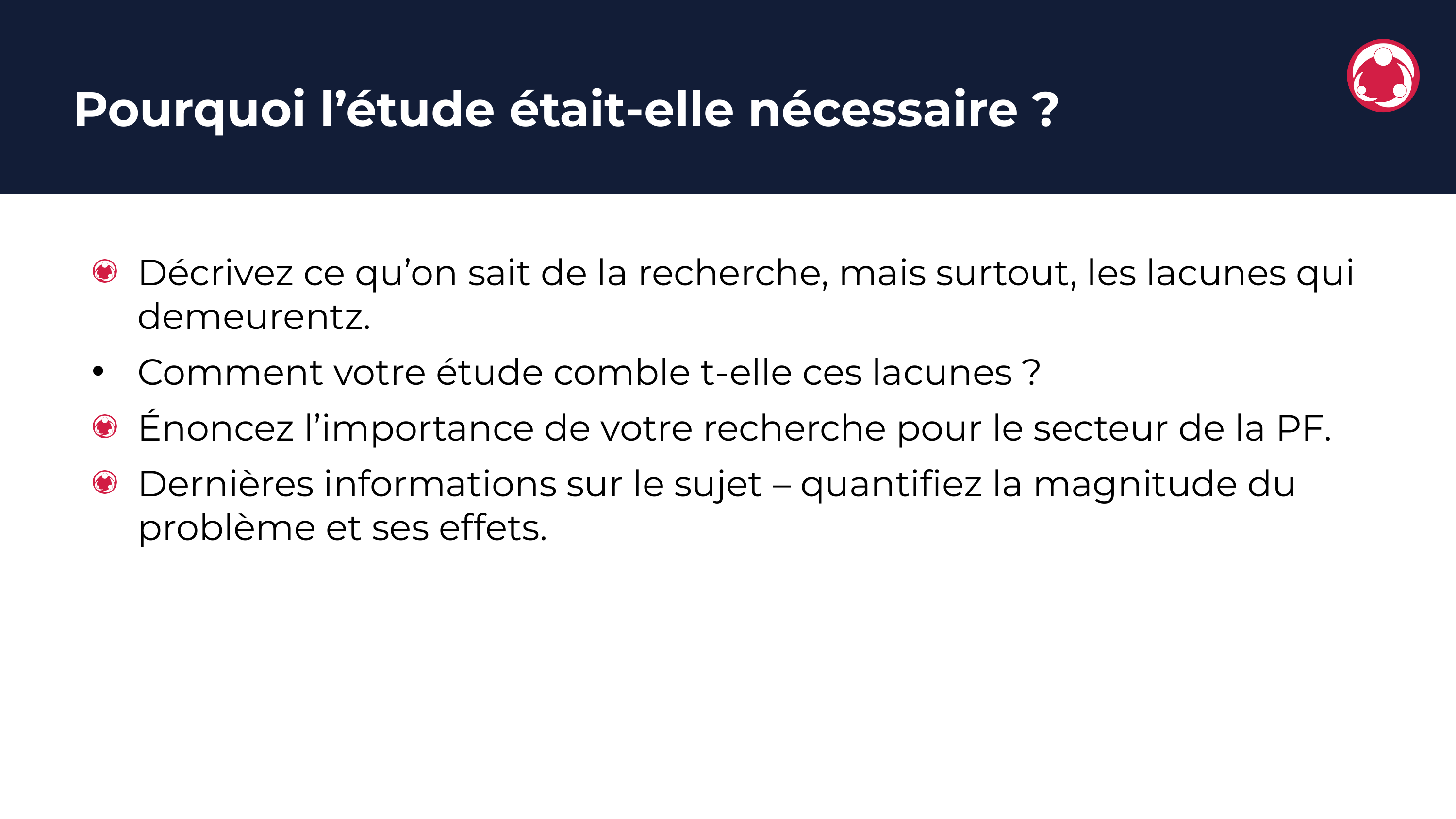

Pourquoi l’étude était-elle nécessaire ?
Décrivez ce qu’on sait de la recherche, mais surtout, les lacunes qui demeurentz.
Comment votre étude comble t-elle ces lacunes ?
Énoncez l’importance de votre recherche pour le secteur de la PF.
Dernières informations sur le sujet – quantifiez la magnitude du problème et ses effets.